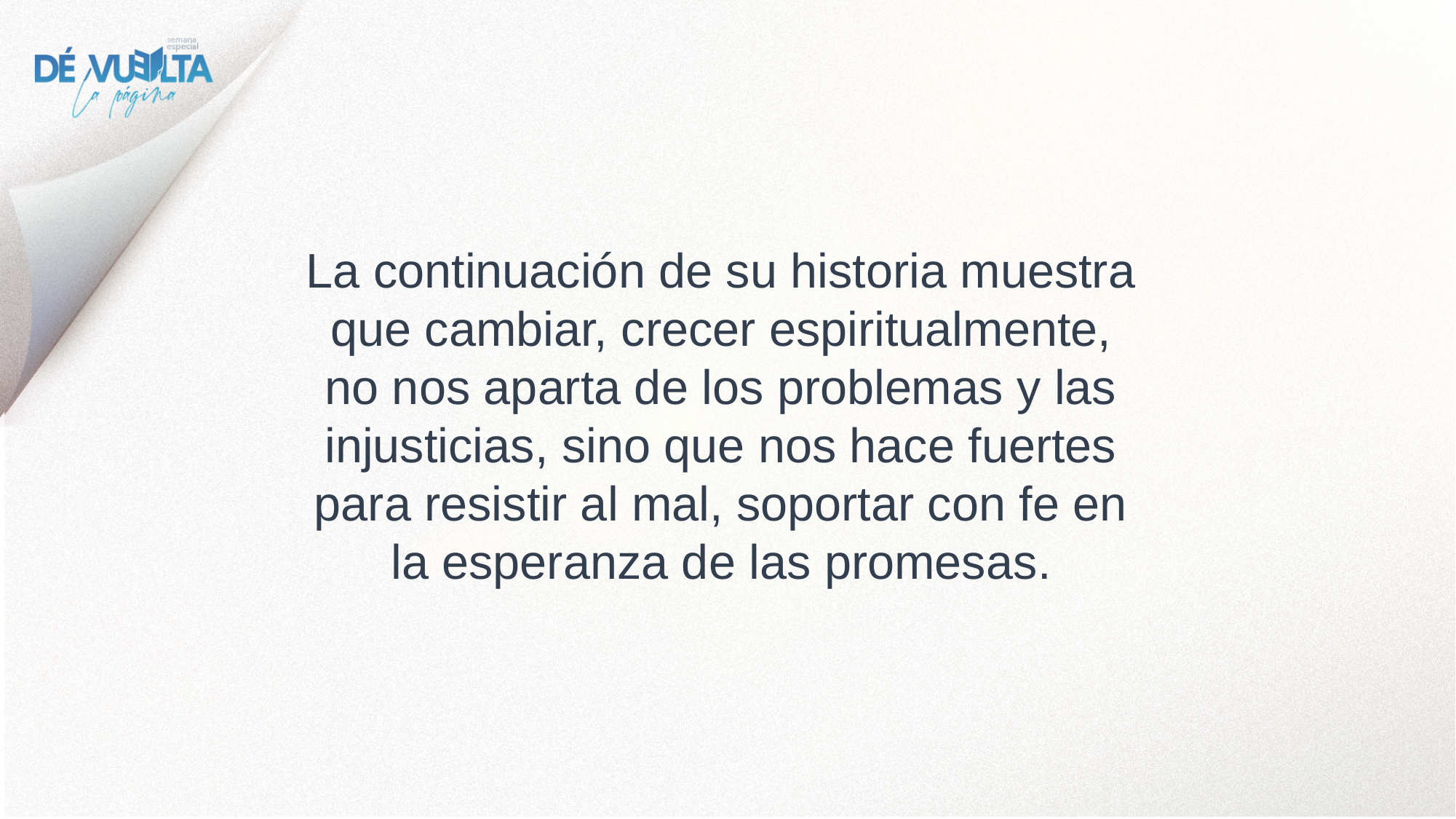

La continuación de su historia muestra que cambiar, crecer espiritualmente, no nos aparta de los problemas y las injusticias, sino que nos hace fuertes para resistir al mal, soportar con fe en la esperanza de las promesas.